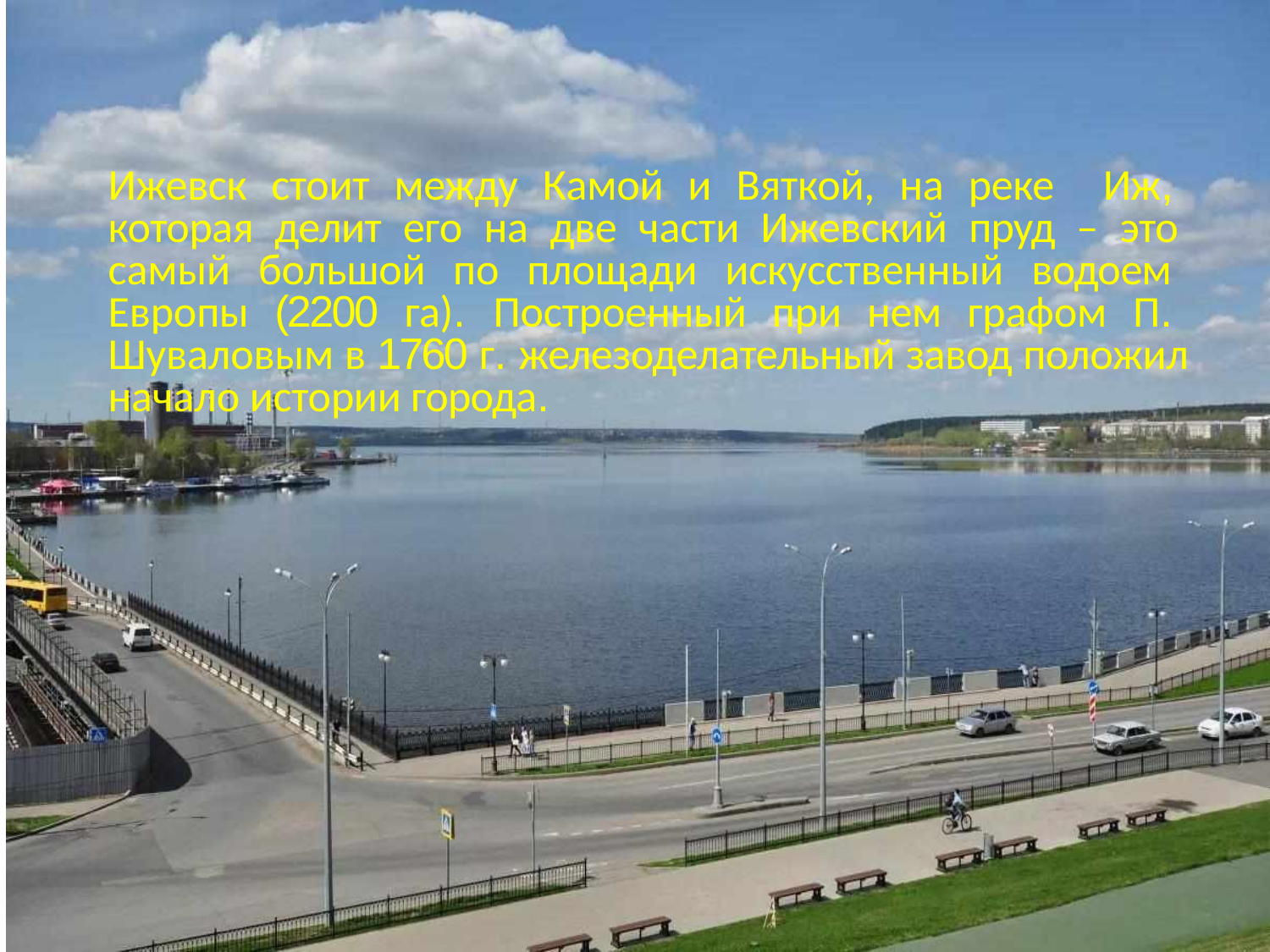

Ижевск стоит между Камой и Вяткой, на реке  Иж,  которая делит его на две части Ижевский пруд – это  самый большой по площади искусственный водоем  Европы (2200 га). Построенный при нем графом П.  Шуваловым в 1760 г. железоделательный завод положил  начало истории города.